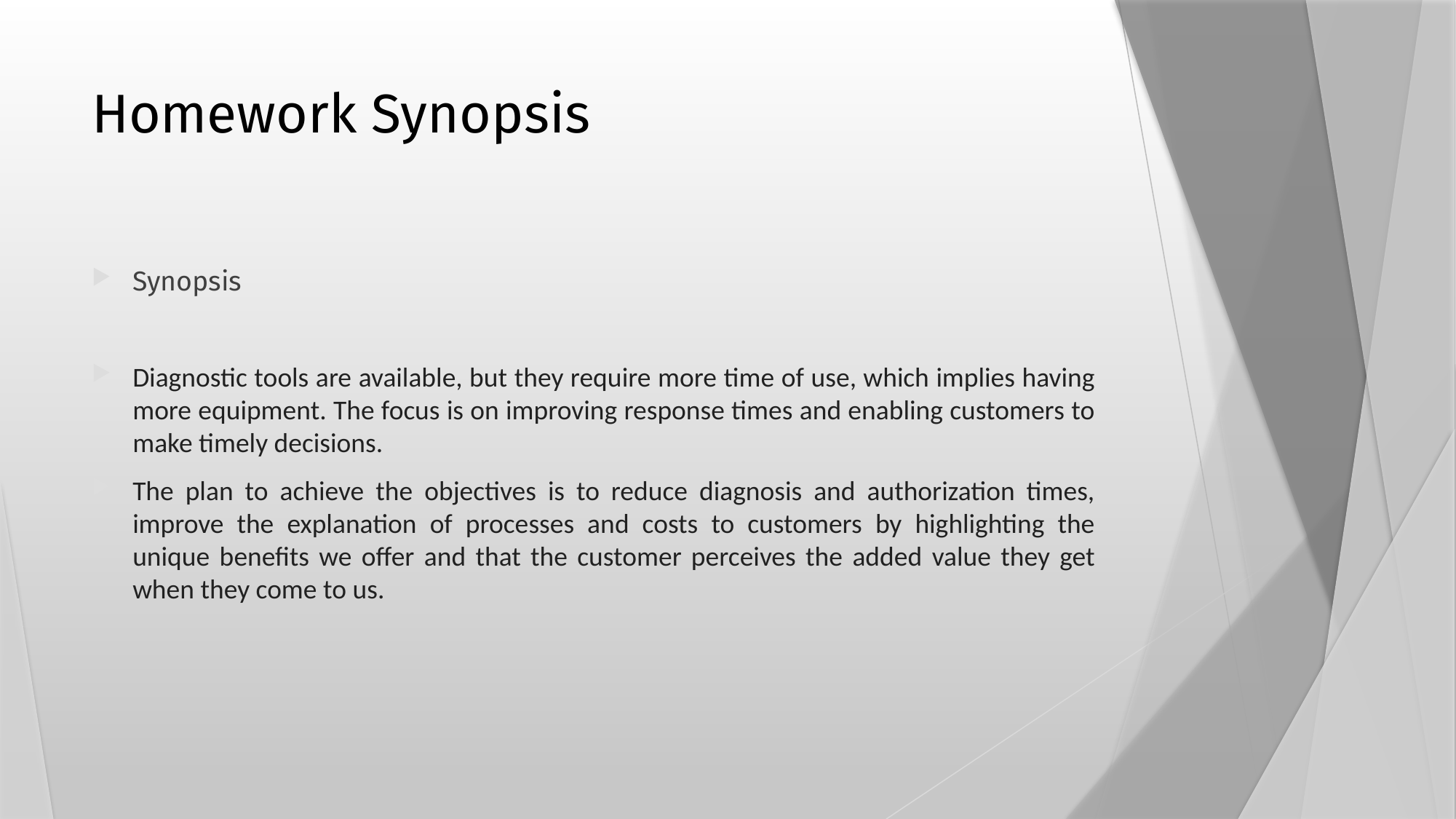

# Homework Synopsis
Synopsis

Diagnostic tools are available, but they require more time of use, which implies having more equipment. The focus is on improving response times and enabling customers to make timely decisions.
The plan to achieve the objectives is to reduce diagnosis and authorization times, improve the explanation of processes and costs to customers by highlighting the unique benefits we offer and that the customer perceives the added value they get when they come to us.